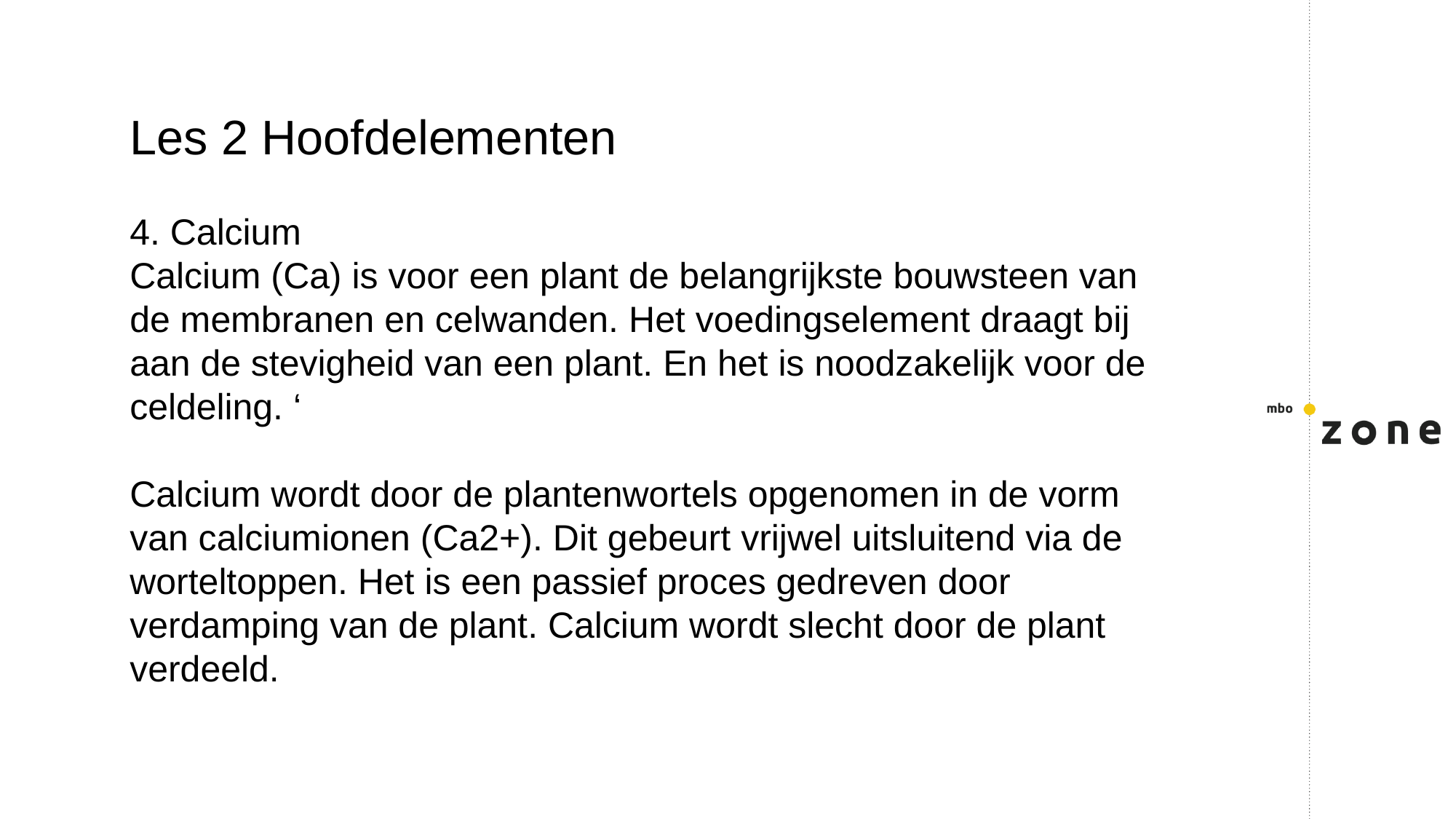

Les 2 Hoofdelementen
4. Calcium
Calcium (Ca) is voor een plant de belangrijkste bouwsteen van de membranen en celwanden. Het voedingselement draagt bij aan de stevigheid van een plant. En het is noodzakelijk voor de celdeling. ‘

Calcium wordt door de plantenwortels opgenomen in de vorm van calciumionen (Ca2+). Dit gebeurt vrijwel uitsluitend via de worteltoppen. Het is een passief proces gedreven door verdamping van de plant. Calcium wordt slecht door de plant verdeeld.